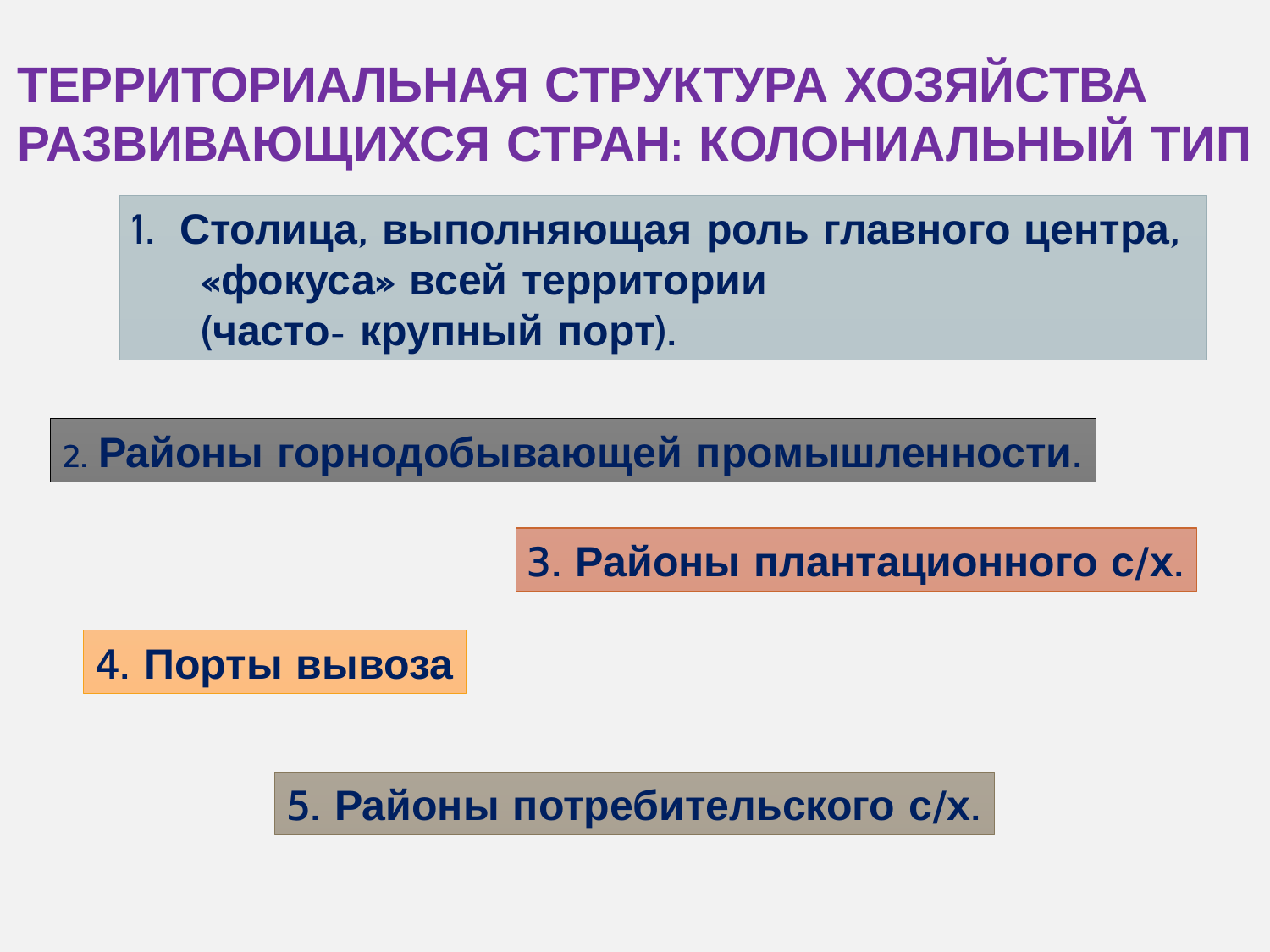

ТЕРРИТОРИАЛЬНАЯ СТРУКТУРА ХОЗЯЙСТВА
РАЗВИВАЮЩИХСЯ СТРАН: КОЛОНИАЛЬНЫЙ ТИП
Столица, выполняющая роль главного центра,
     «фокуса» всей территории
     (часто- крупный порт).
2. Районы горнодобывающей промышленности.
3. Районы плантационного с/х.
4. Порты вывоза
5. Районы потребительского с/х.